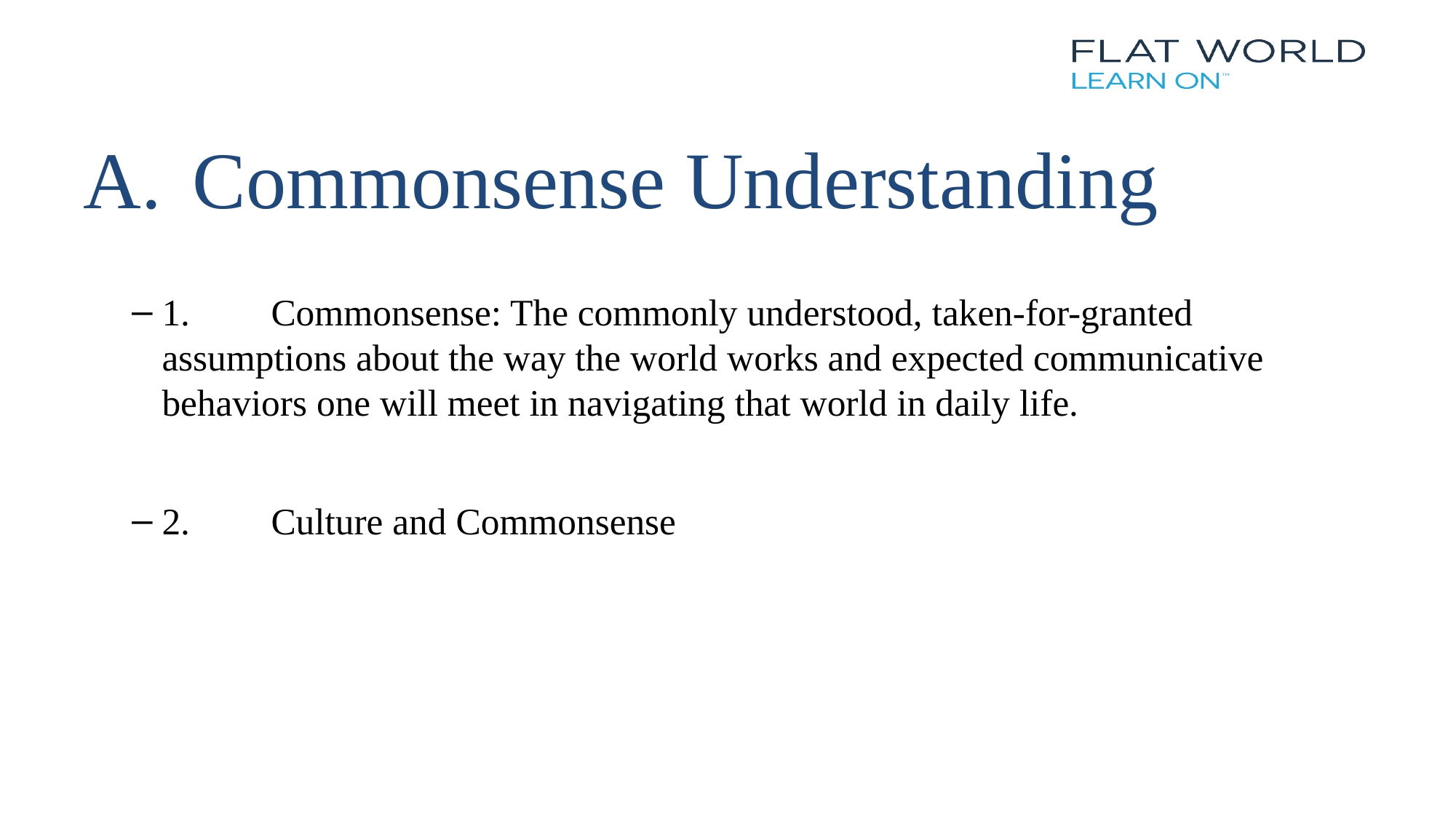

# A.	Commonsense Understanding
1.	Commonsense: The commonly understood, taken-for-granted assumptions about the way the world works and expected communicative behaviors one will meet in navigating that world in daily life.

2.	Culture and Commonsense